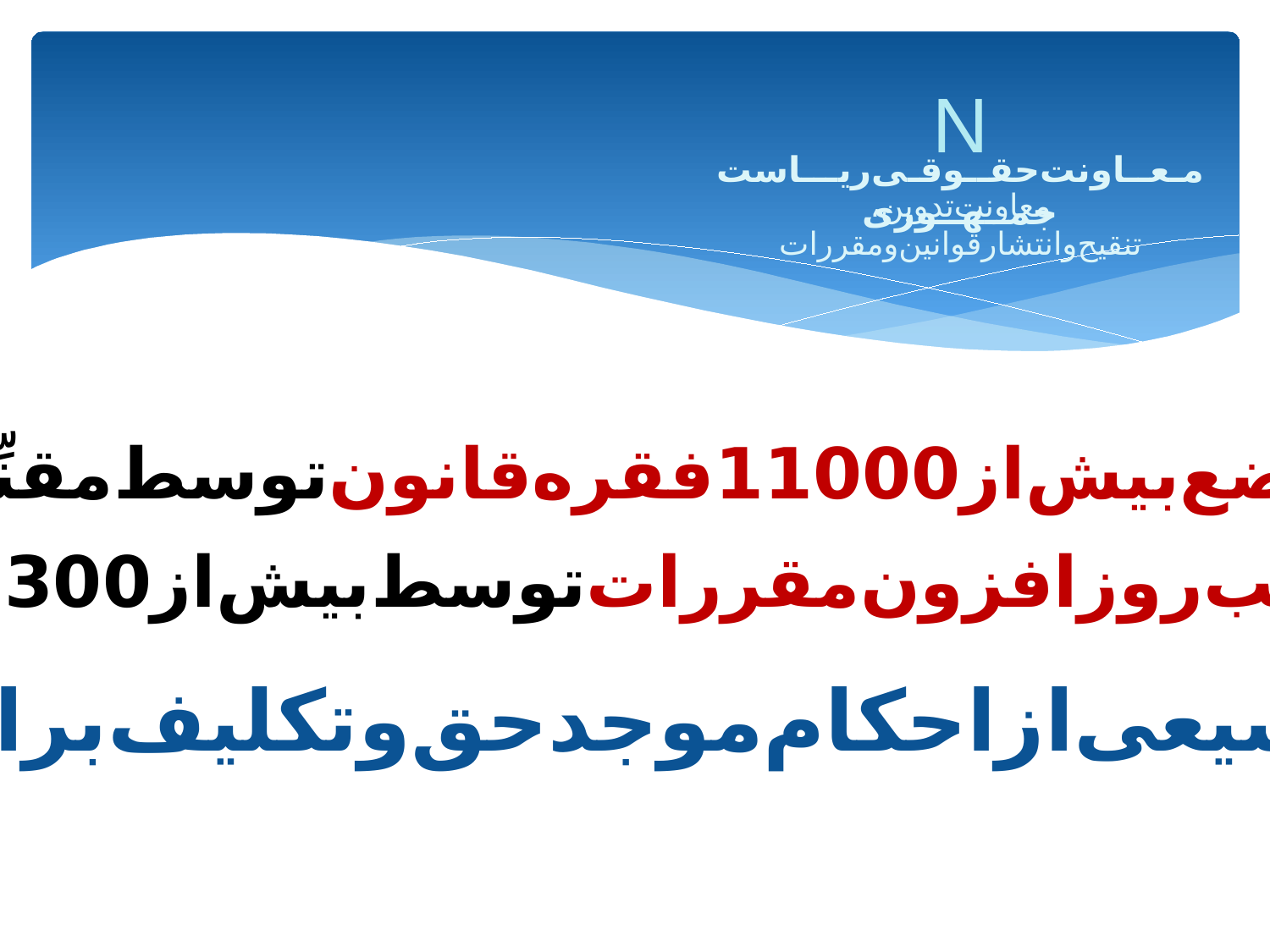

N
مـعــاونت‌حقــوقـی‌ریـــاست‌جمــهــوری
معاونت‌تدوین، تنقیح‌و‌انتشار‌قوانین‌و‌مقررات
وضع‌بیش‌از11000فقره‌قانون‌توسط‌مقنِّن
تصویب‌روزافزون‌مقررات‌توسط‌بیش‌از300‌مرجع‌
حجم‌وسیعی‌از‌احکام‌موجدحق‌وتکلیف‌برای‌عموم